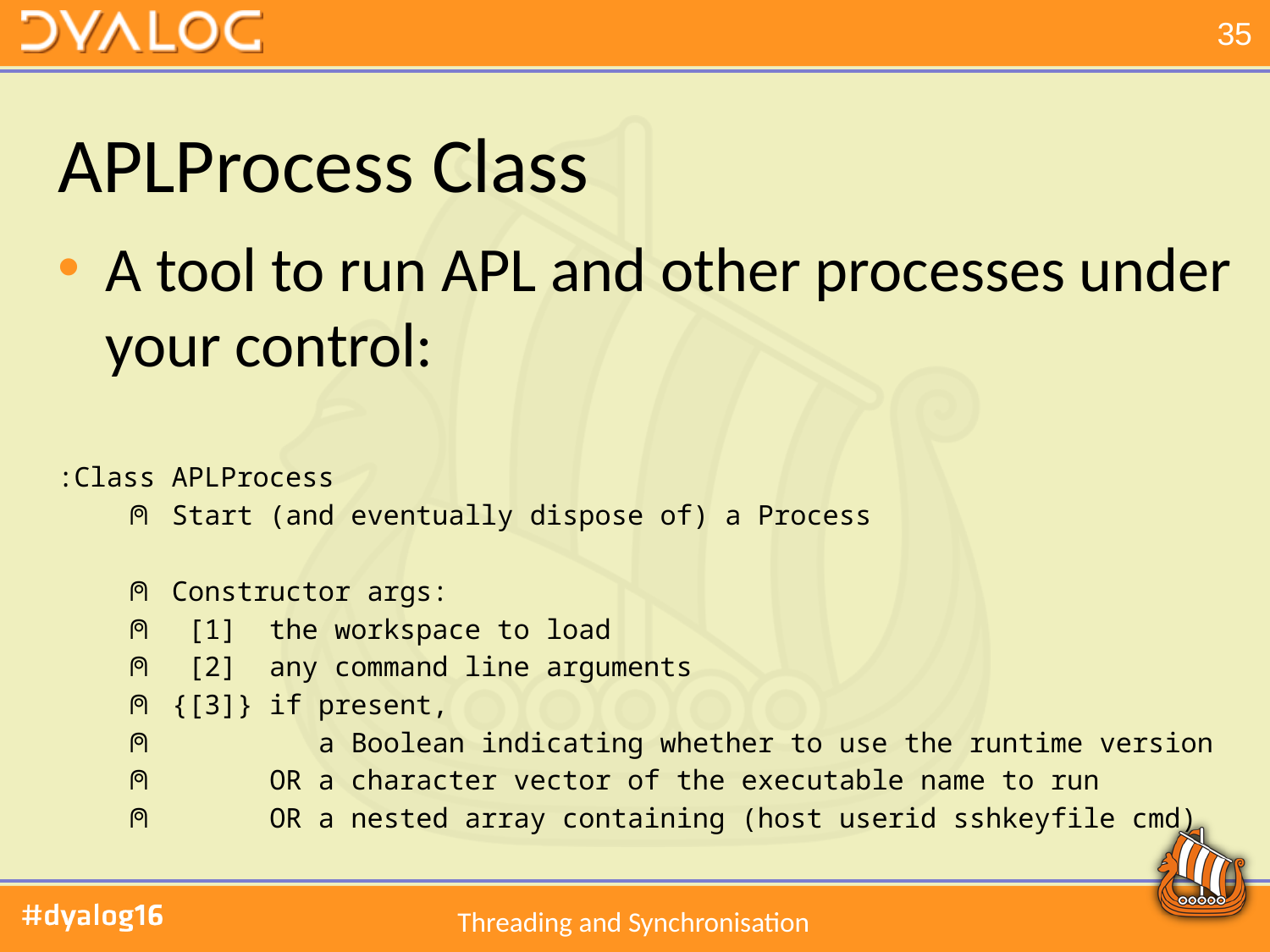

# APLProcess Class
A tool to run APL and other processes under your control:
:Class APLProcess
    ⍝ Start (and eventually dispose of) a Process

    ⍝ Constructor args:
    ⍝  [1]  the workspace to load
    ⍝  [2]  any command line arguments
    ⍝ {[3]} if present,
    ⍝          a Boolean indicating whether to use the runtime version
    ⍝       OR a character vector of the executable name to run
    ⍝       OR a nested array containing (host userid sshkeyfile cmd)
Threading and Synchronisation